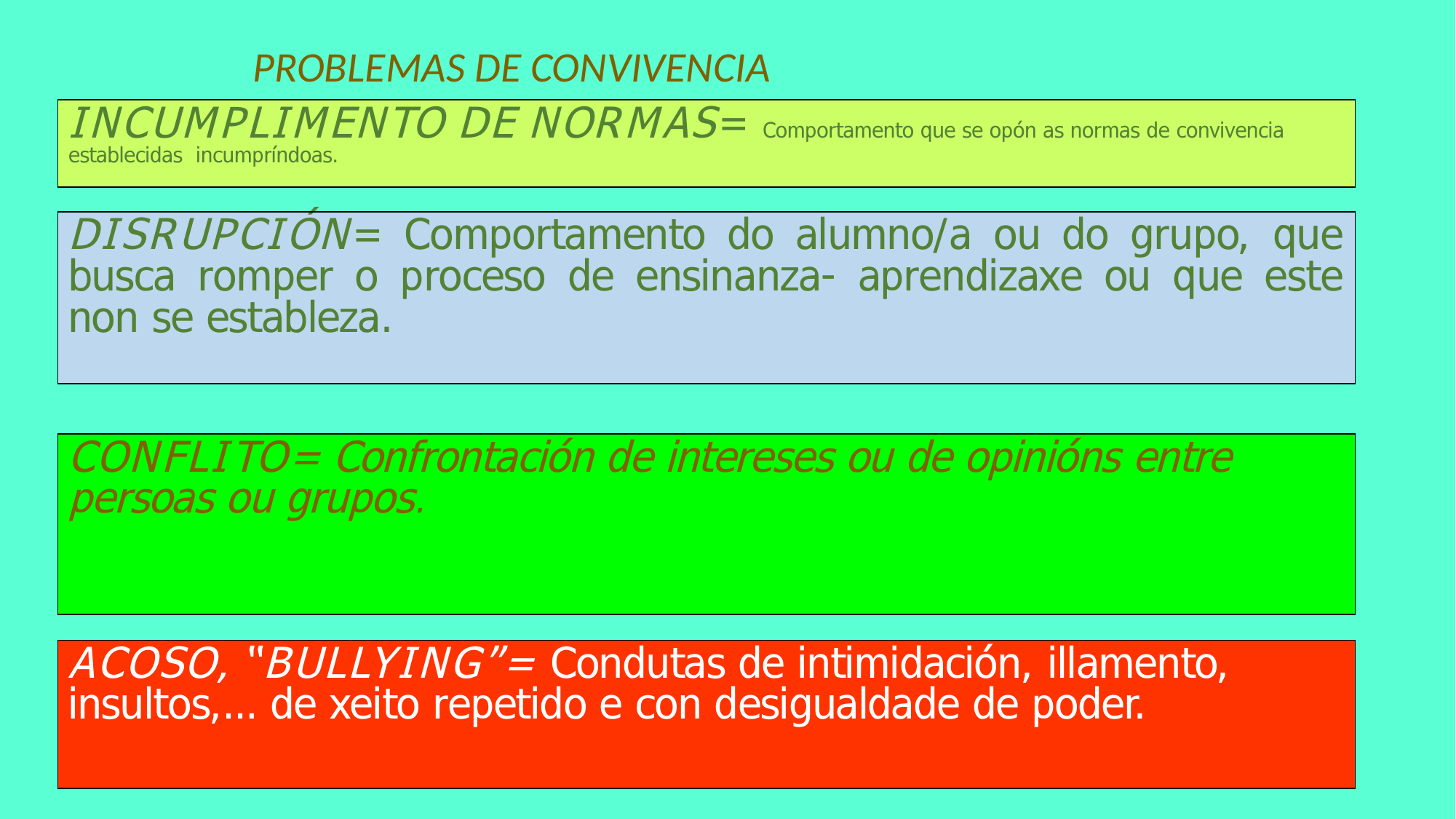

PROBLEMAS DE CONVIVENCIA
| INCUMPLIMENTO DE NORMAS= Comportamento que se opón as normas de convivencia establecidas incumpríndoas. |
| --- |
| DISRUPCIÓN= Comportamento do alumno/a ou do grupo, que busca romper o proceso de ensinanza- aprendizaxe ou que este non se estableza. |
| --- |

| CONFLITO= Confrontación de intereses ou de opinións entre persoas ou grupos. |
| --- |
| ACOSO, “BULLYING”= Condutas de intimidación, illamento, insultos,… de xeito repetido e con desigualdade de poder. |
| --- |
|  |
| --- |
30